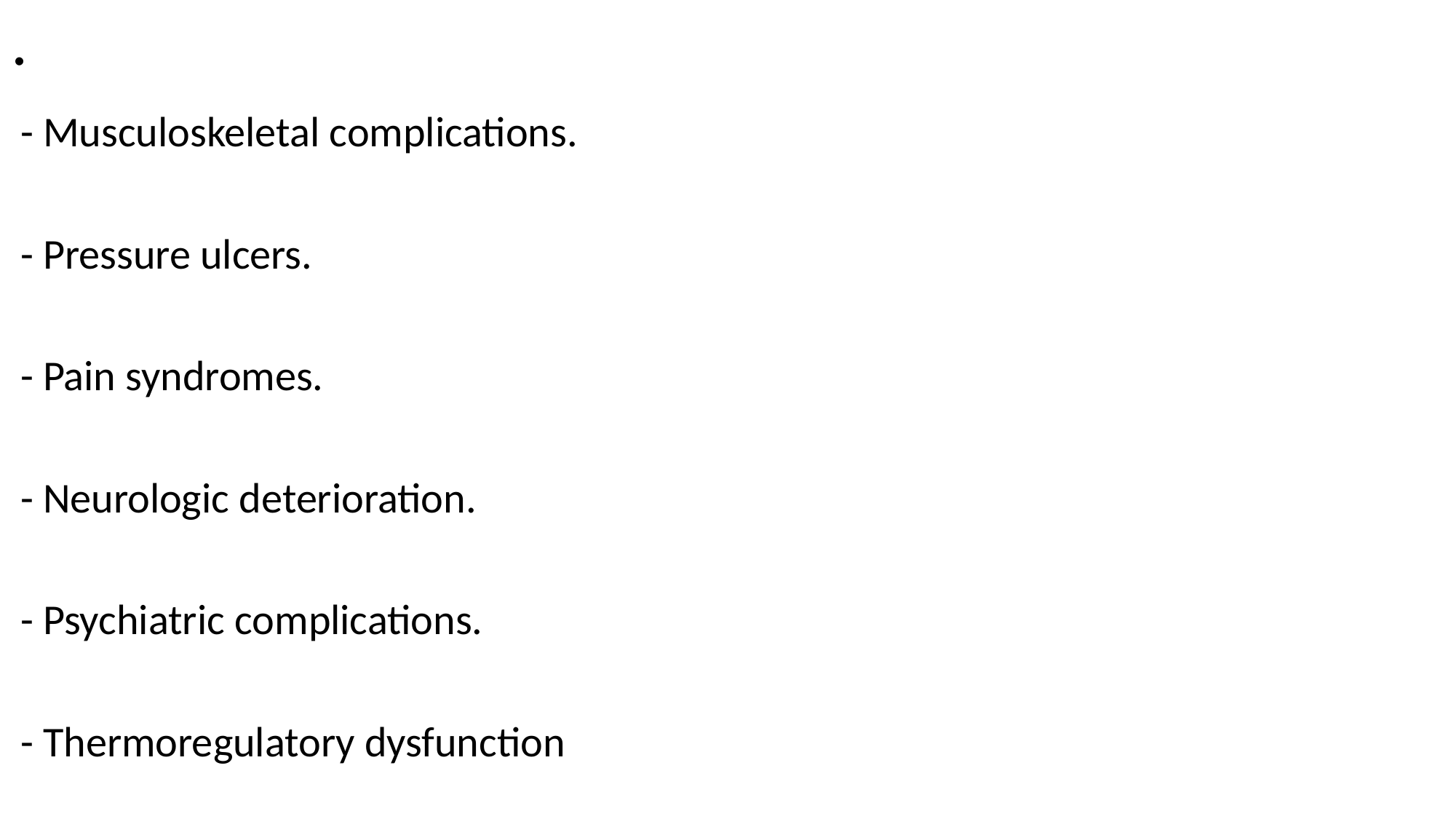

# .
 - Musculoskeletal complications.

 - Pressure ulcers.

 - Pain syndromes.

 - Neurologic deterioration.

 - Psychiatric complications.

 - Thermoregulatory dysfunction